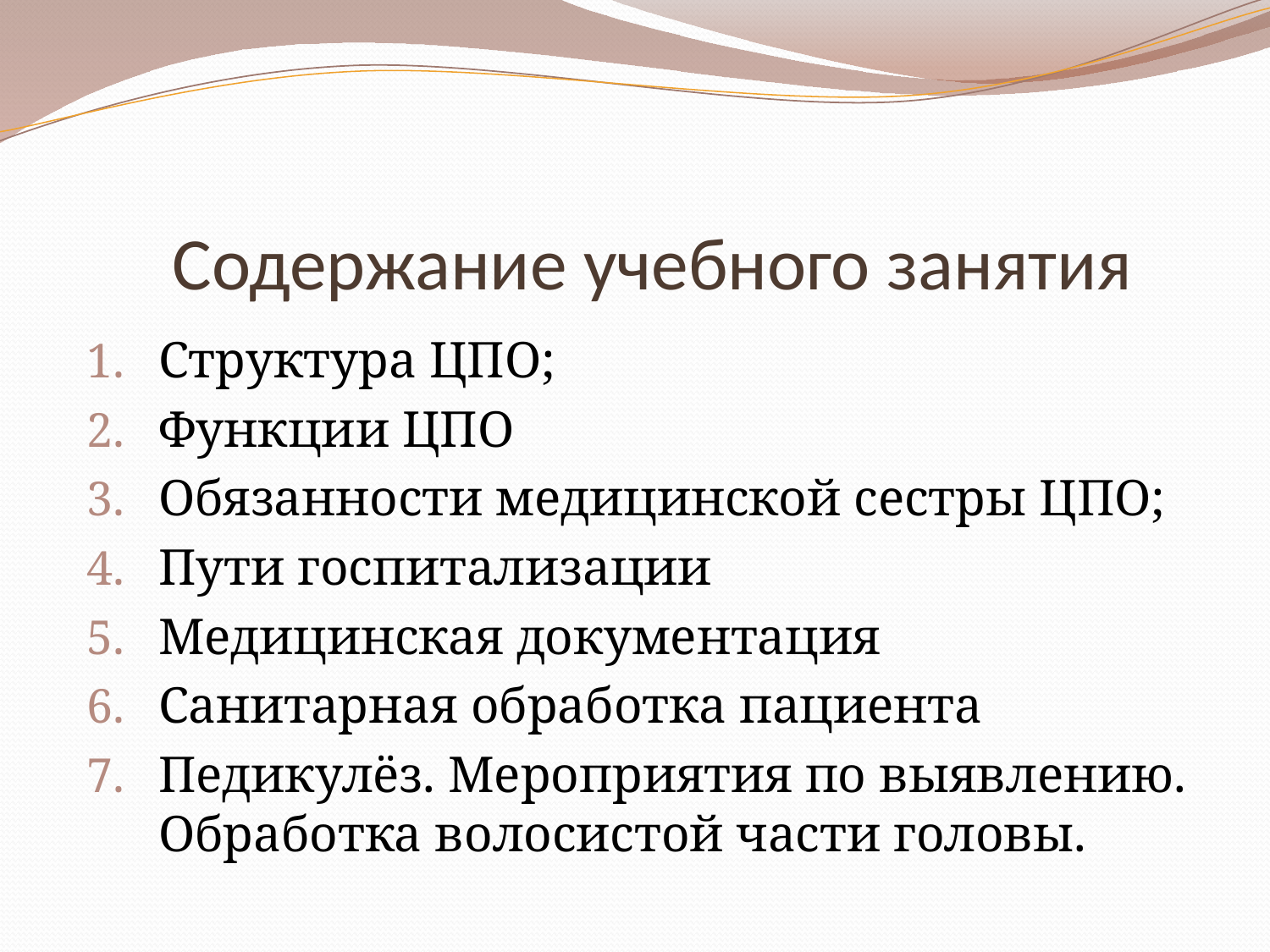

# Содержание учебного занятия
Структура ЦПО;
Функции ЦПО
Обязанности медицинской сестры ЦПО;
Пути госпитализации
Медицинская документация
Санитарная обработка пациента
Педикулёз. Мероприятия по выявлению. Обработка волосистой части головы.